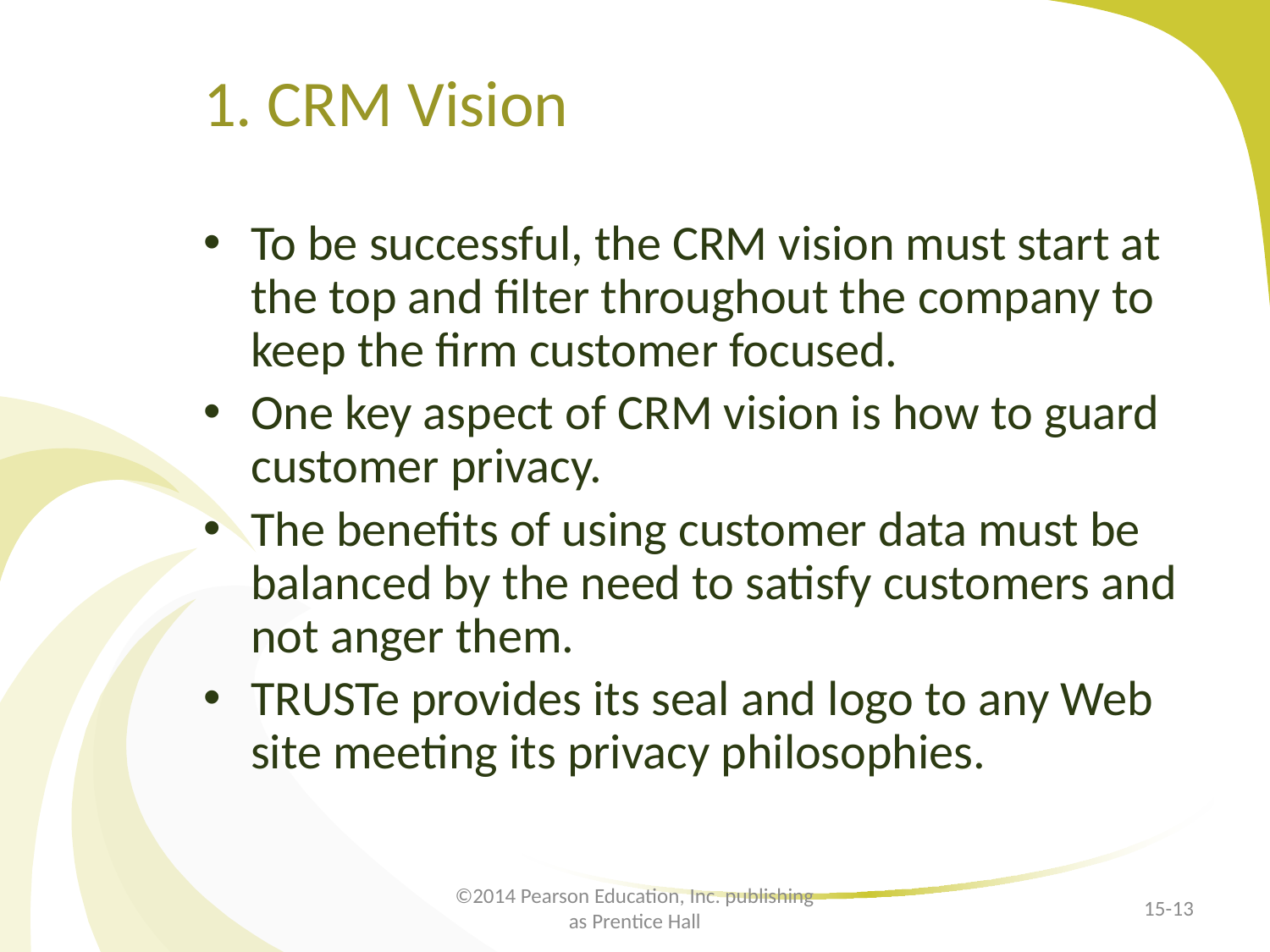

# 1. CRM Vision
To be successful, the CRM vision must start at the top and filter throughout the company to keep the firm customer focused.
One key aspect of CRM vision is how to guard customer privacy.
The benefits of using customer data must be balanced by the need to satisfy customers and not anger them.
TRUSTe provides its seal and logo to any Web site meeting its privacy philosophies.
©2014 Pearson Education, Inc. publishing as Prentice Hall
15-13